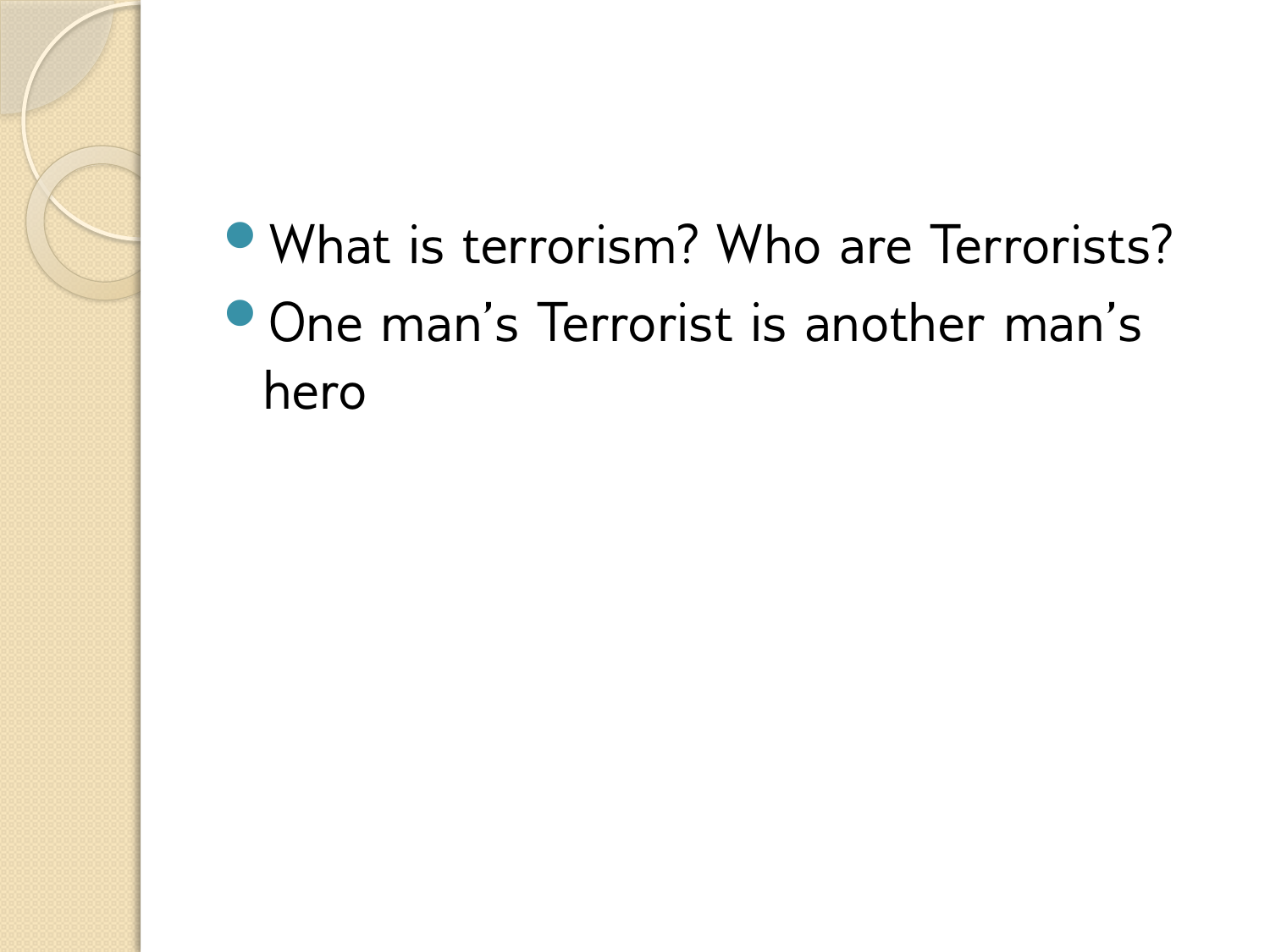

What is terrorism? Who are Terrorists?
One man’s Terrorist is another man’s hero